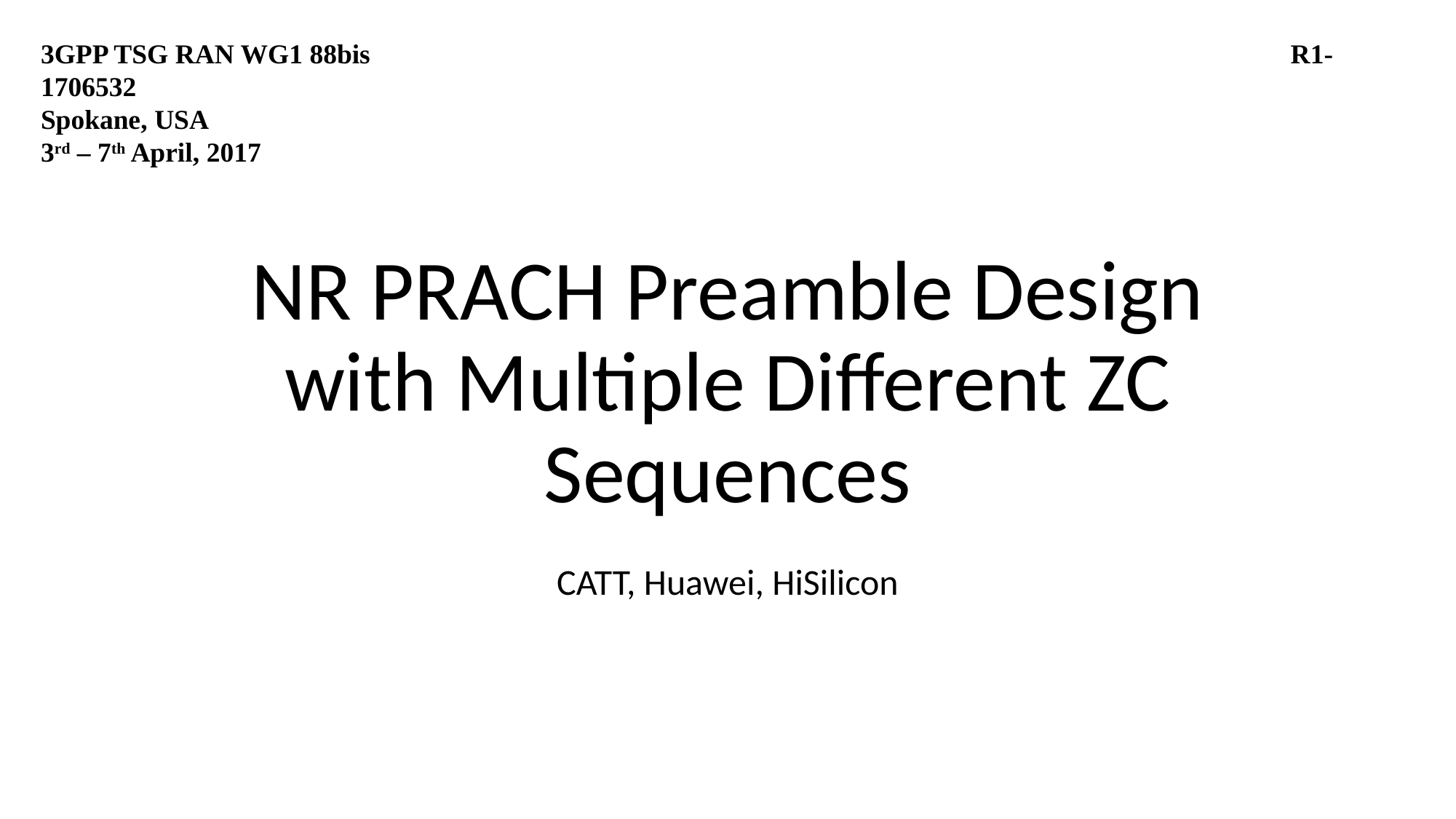

3GPP TSG RAN WG1 88bis		                                                                                                      R1-1706532
Spokane, USA
3rd – 7th April, 2017
# NR PRACH Preamble Design with Multiple Different ZC Sequences
CATT, Huawei, HiSilicon